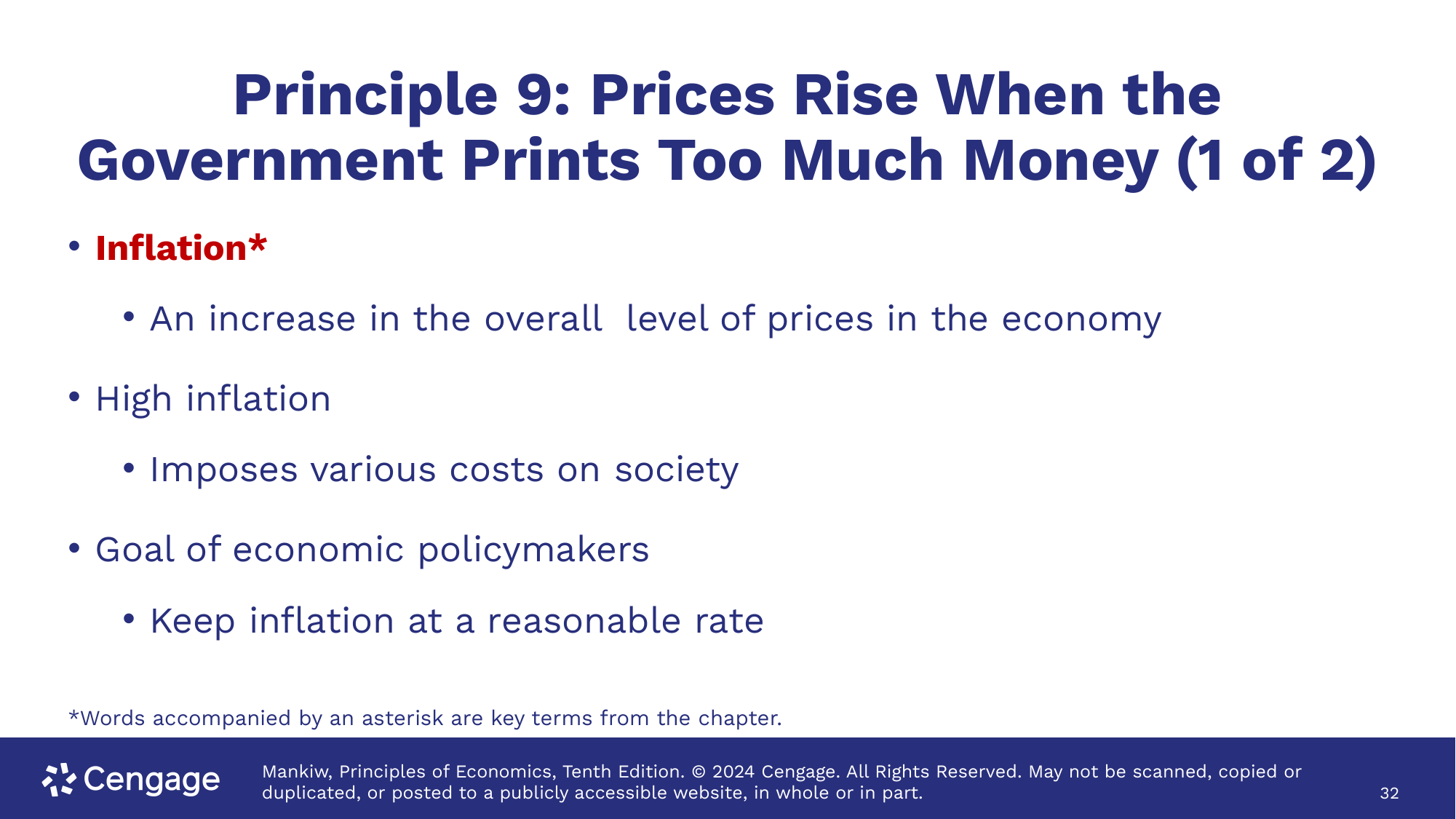

# Principle 9: Prices Rise When the Government Prints Too Much Money (1 of 2)
Inflation*
An increase in the overall  level of prices in the economy
High inflation
Imposes various costs on society
Goal of economic policymakers
Keep inflation at a reasonable rate
*Words accompanied by an asterisk are key terms from the chapter.